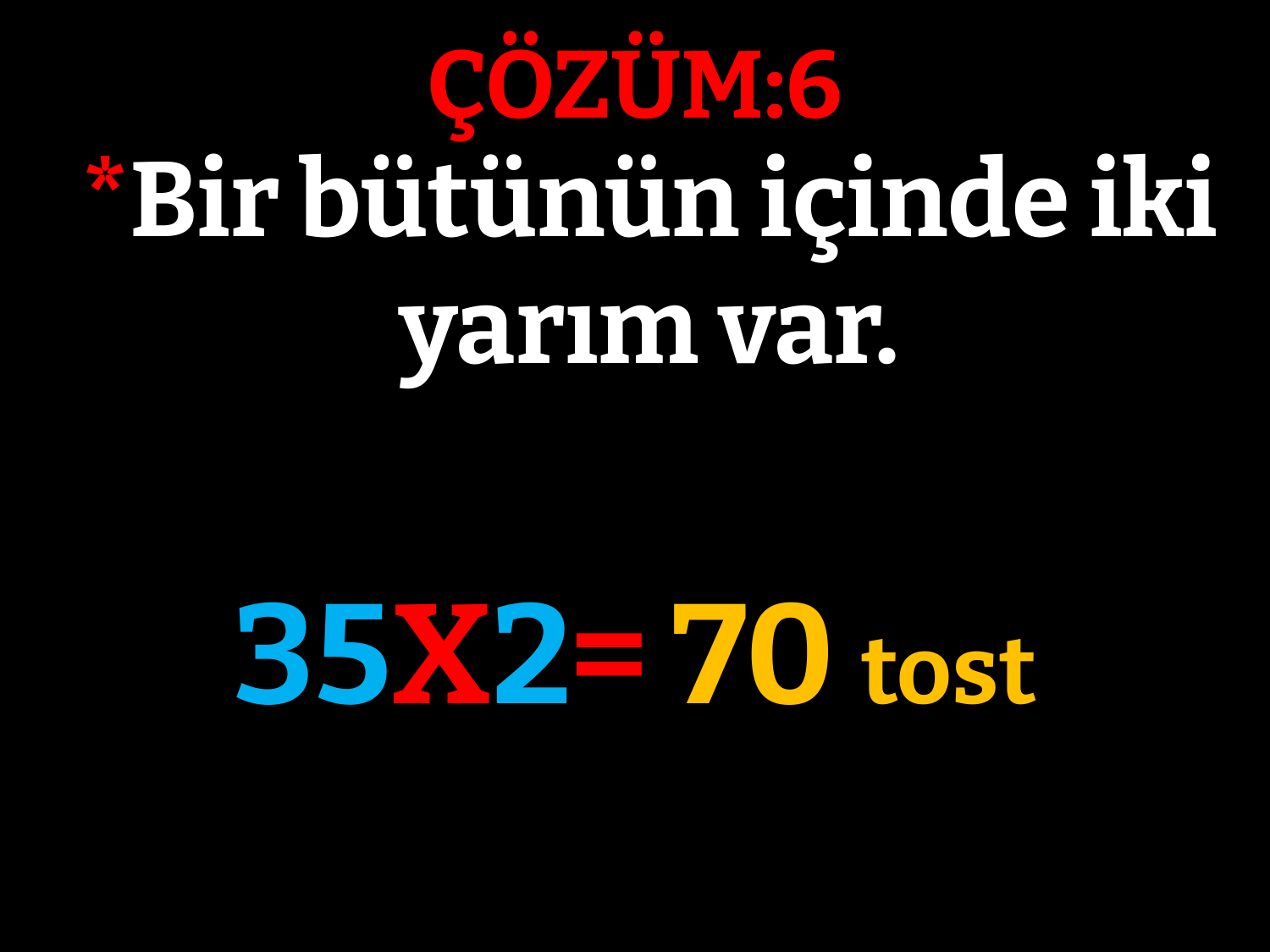

ÇÖZÜM:6
*Bir bütünün içinde iki yarım var.
35X2= 70 tost